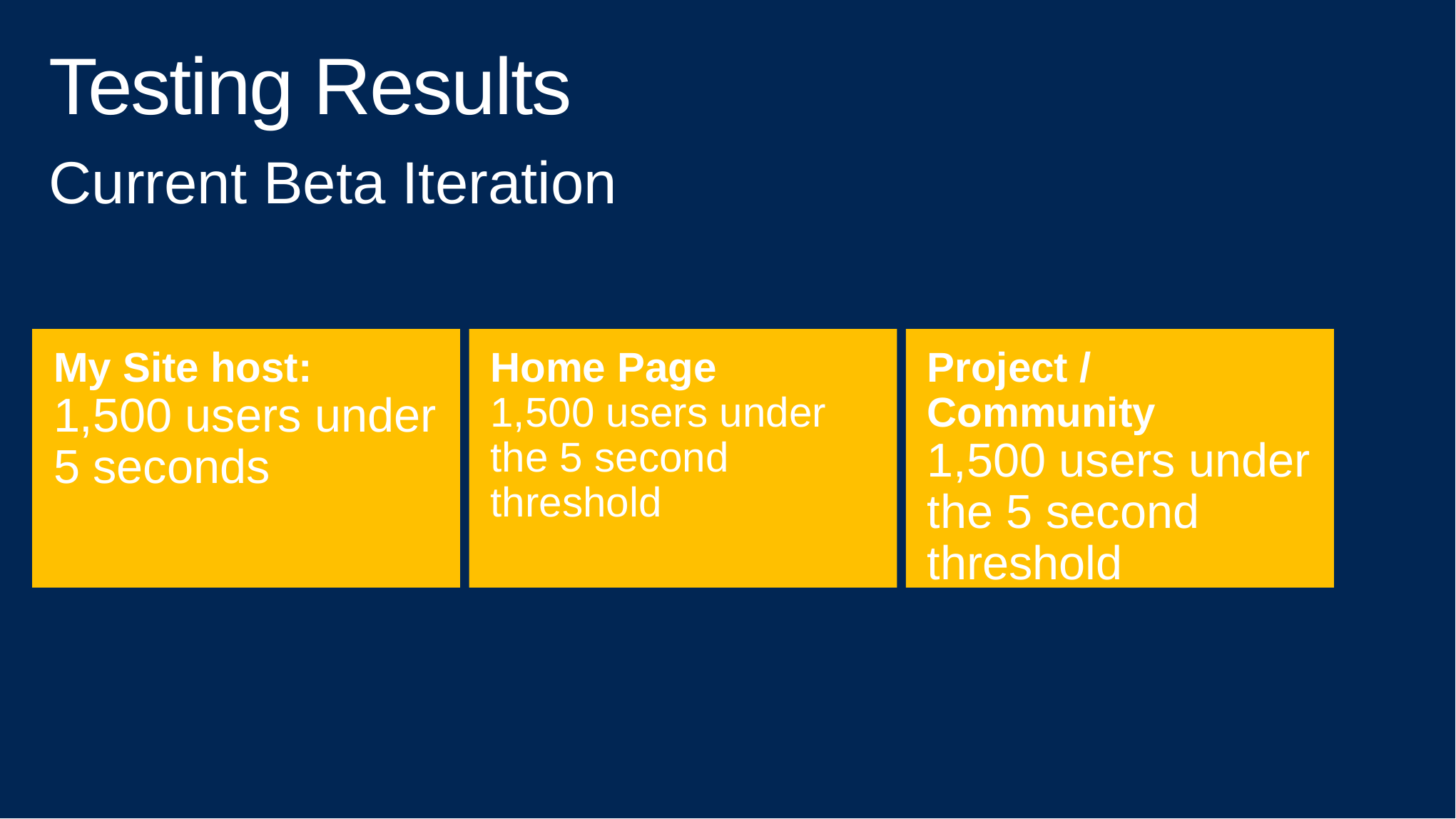

# Testing Results
Current Beta Iteration
My Site host:
1,500 users under 5 seconds
Home Page
1,500 users under the 5 second threshold
Project / Community
1,500 users under the 5 second threshold